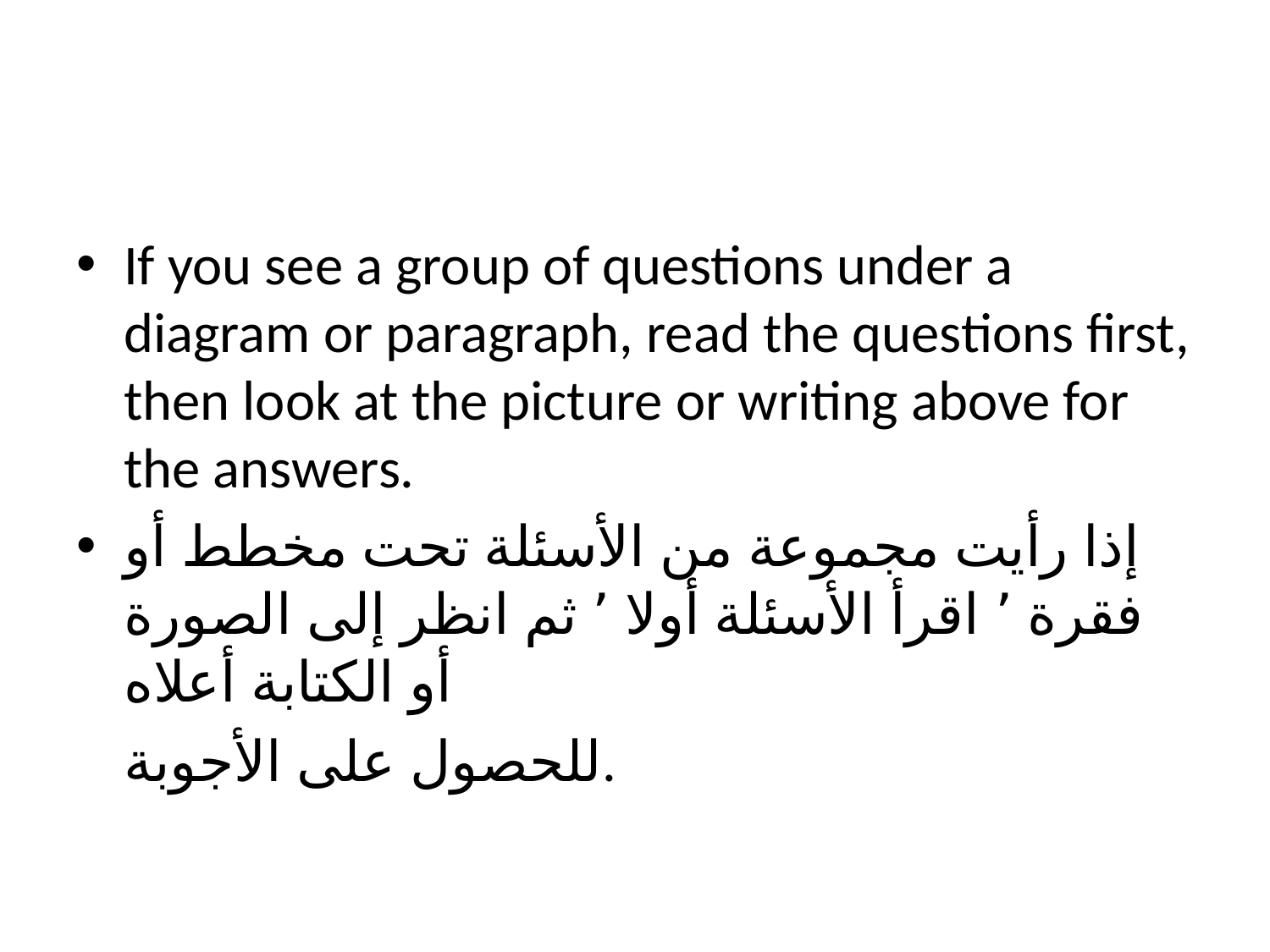

#
If you see a group of questions under a diagram or paragraph, read the questions first, then look at the picture or writing above for the answers.
إذا رأيت مجموعة من الأسئلة تحت مخطط أو فقرة ٬ اقرأ الأسئلة أولا ٬ ثم انظر إلى الصورة أو الكتابة أعلاه
	للحصول على الأجوبة.